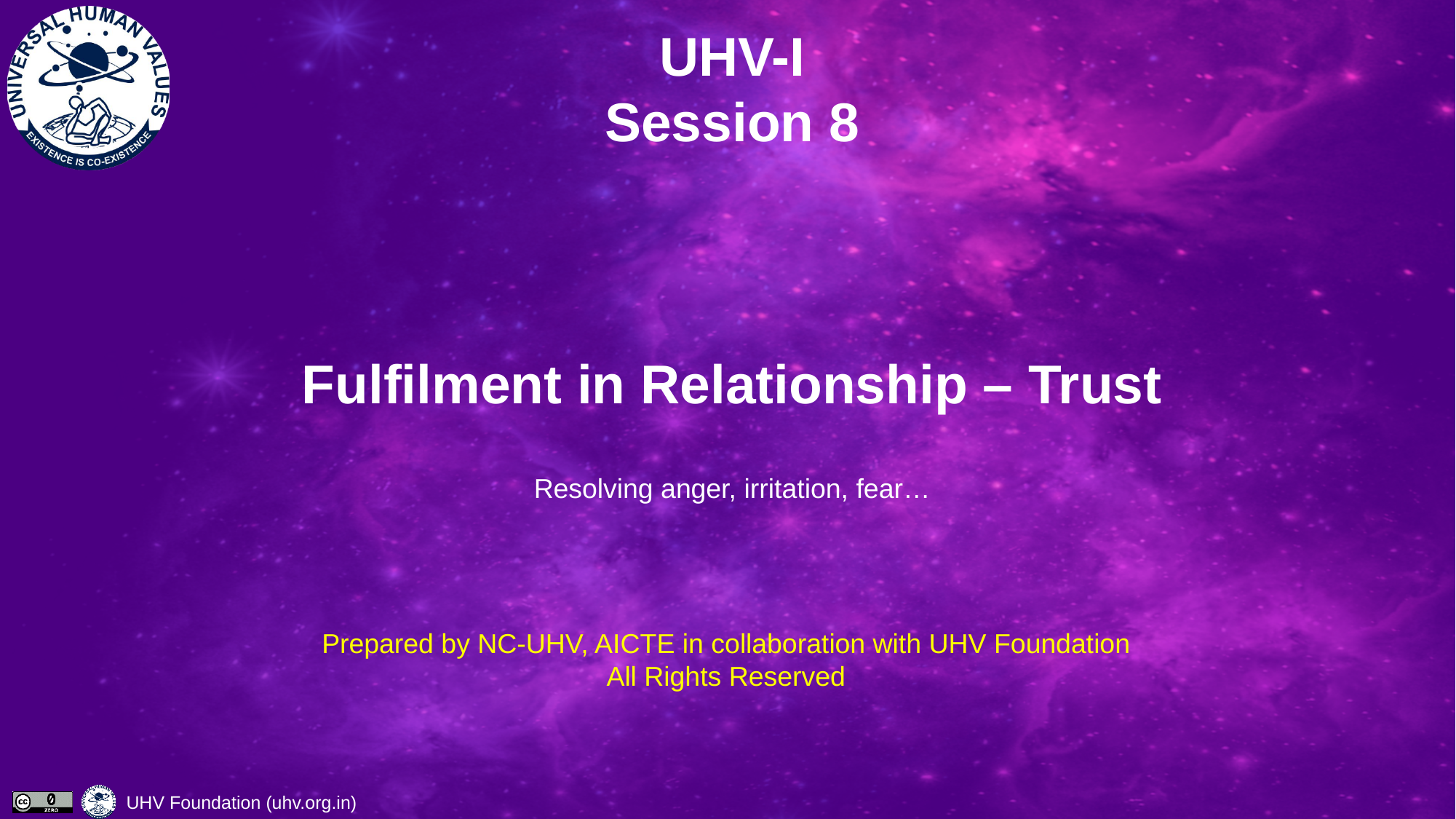

# UHV-I Session 8 Fulfilment in Relationship – Trust
Resolving anger, irritation, fear…